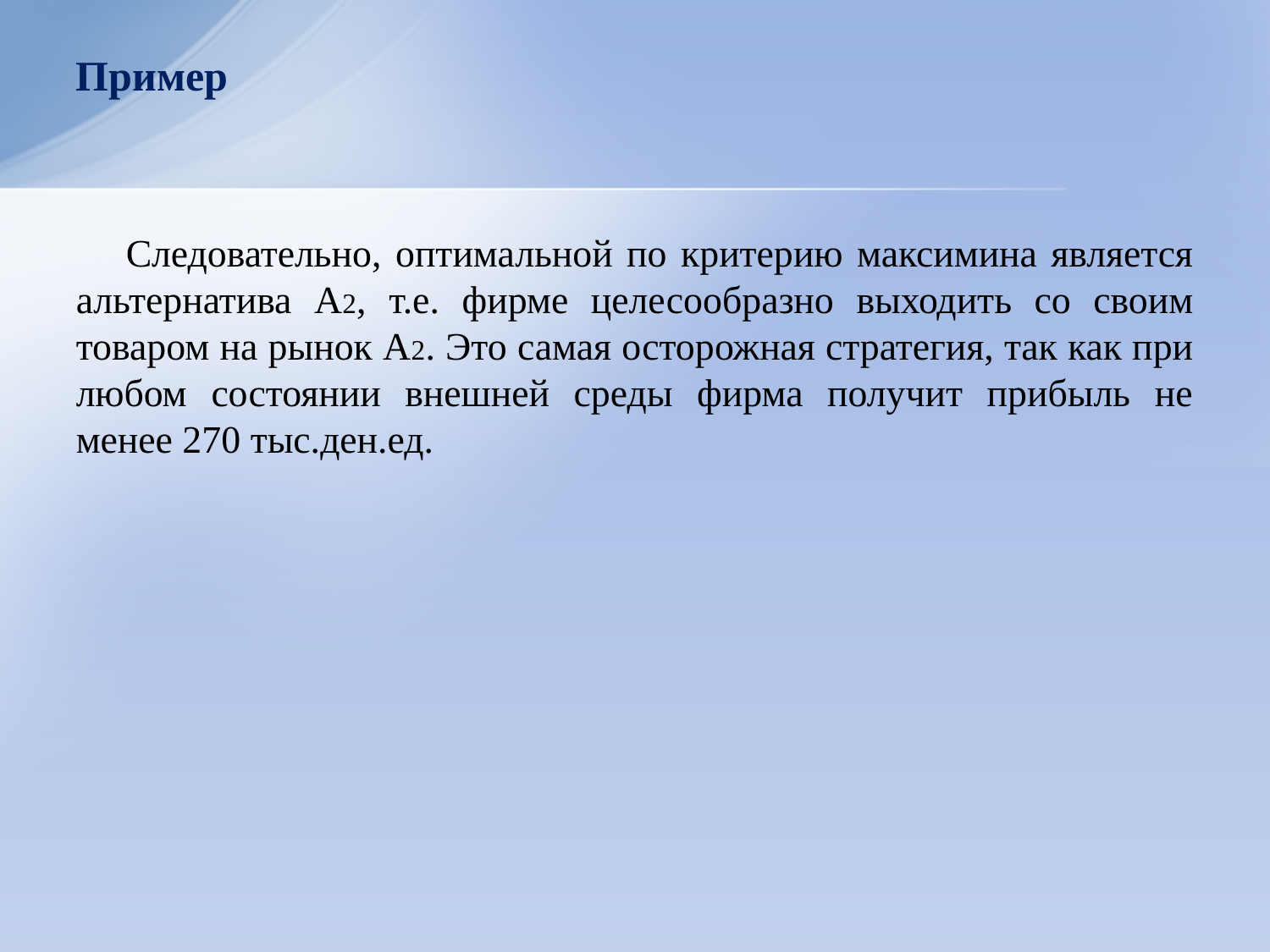

# Пример
Следовательно, оптимальной по критерию максимина является альтернатива А2, т.е. фирме целесообразно выходить со своим товаром на рынок А2. Это самая осторожная стратегия, так как при любом состоянии внешней среды фирма получит прибыль не менее 270 тыс.ден.ед.